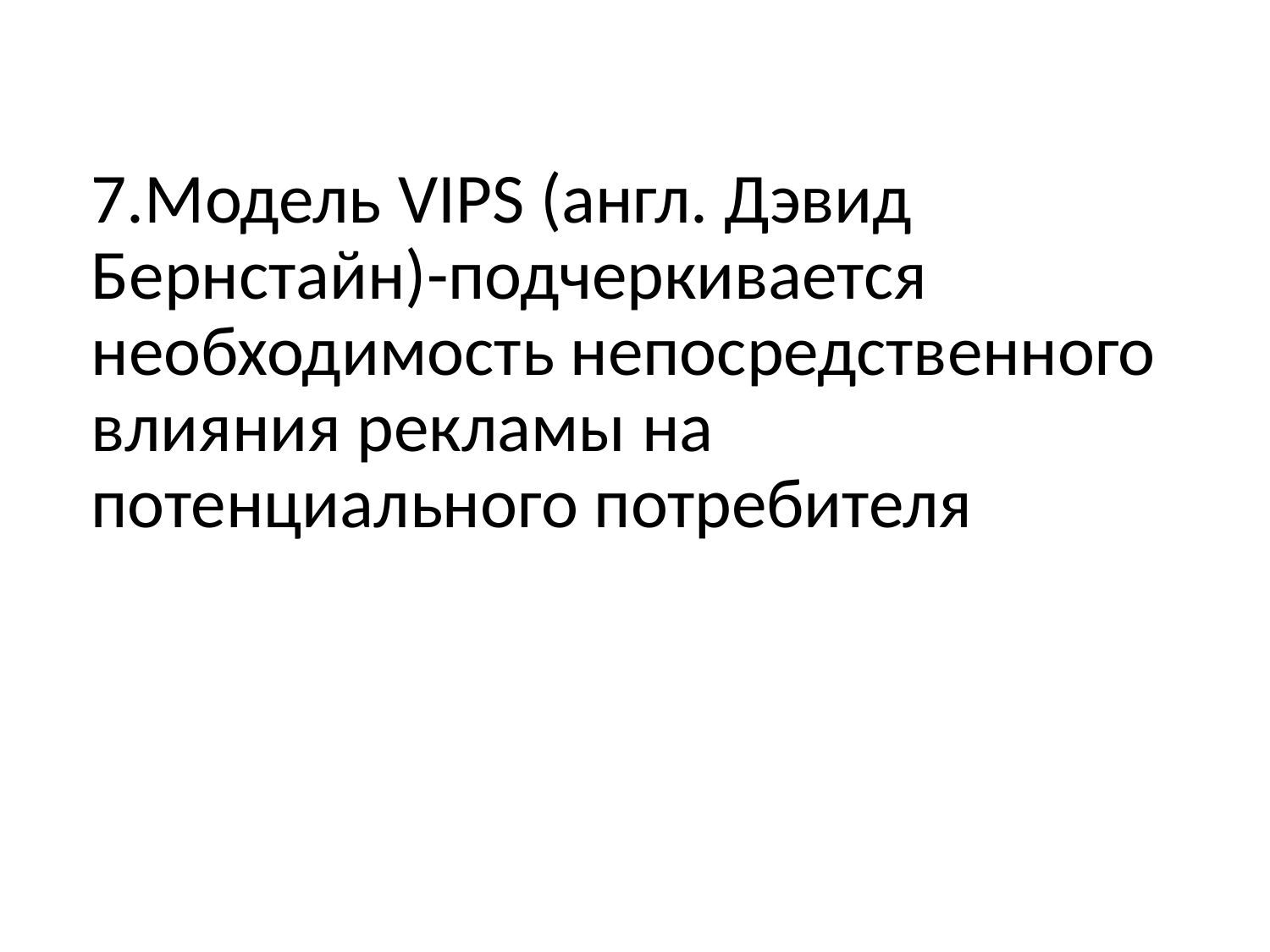

7.Модель VIPS (англ. Дэвид Бернстайн)-подчеркивается необходимость непосредственного влияния рекламы на потенциального потребителя